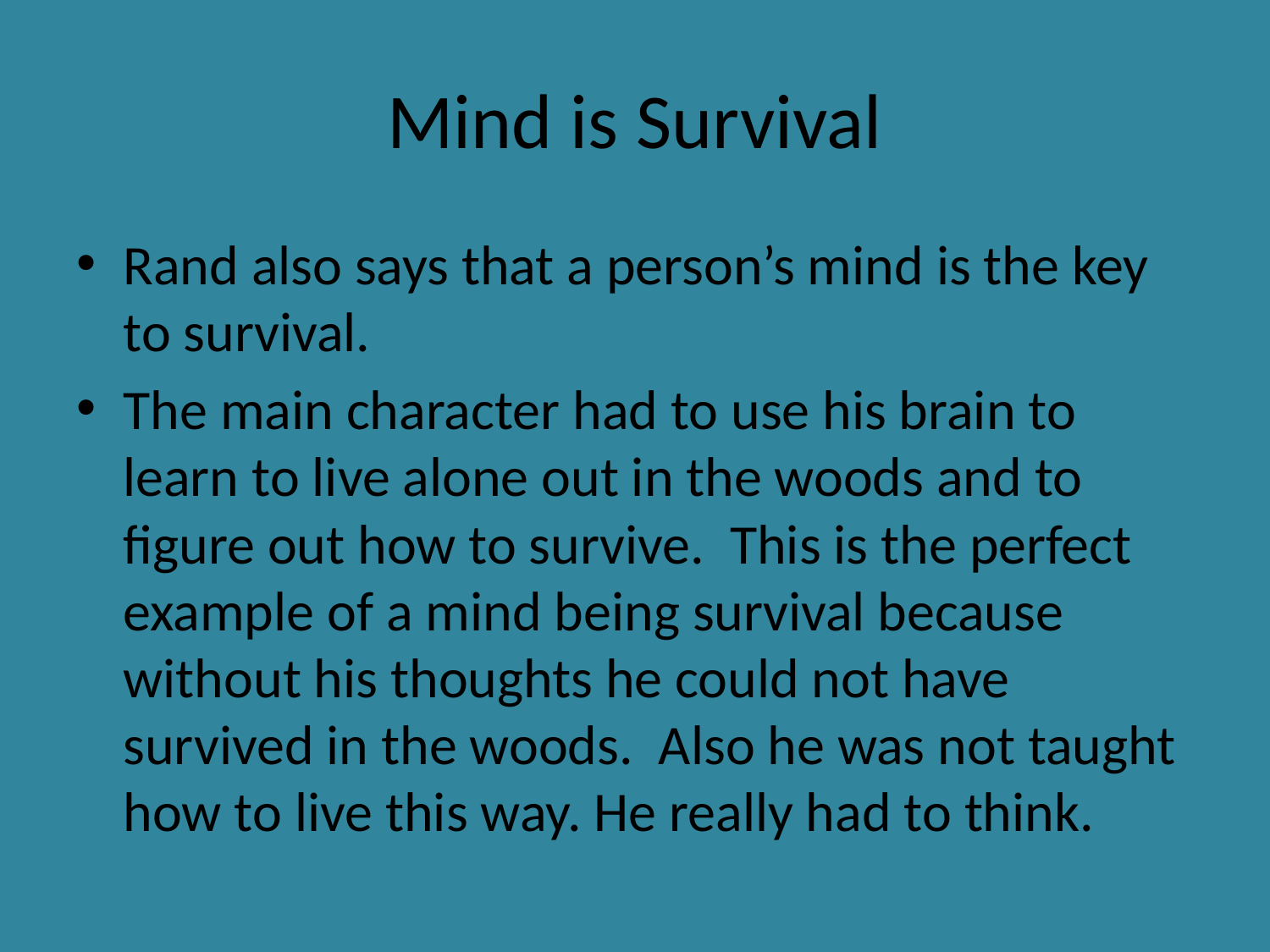

# Mind is Survival
Rand also says that a person’s mind is the key to survival.
The main character had to use his brain to learn to live alone out in the woods and to figure out how to survive.  This is the perfect example of a mind being survival because without his thoughts he could not have survived in the woods.  Also he was not taught how to live this way. He really had to think.